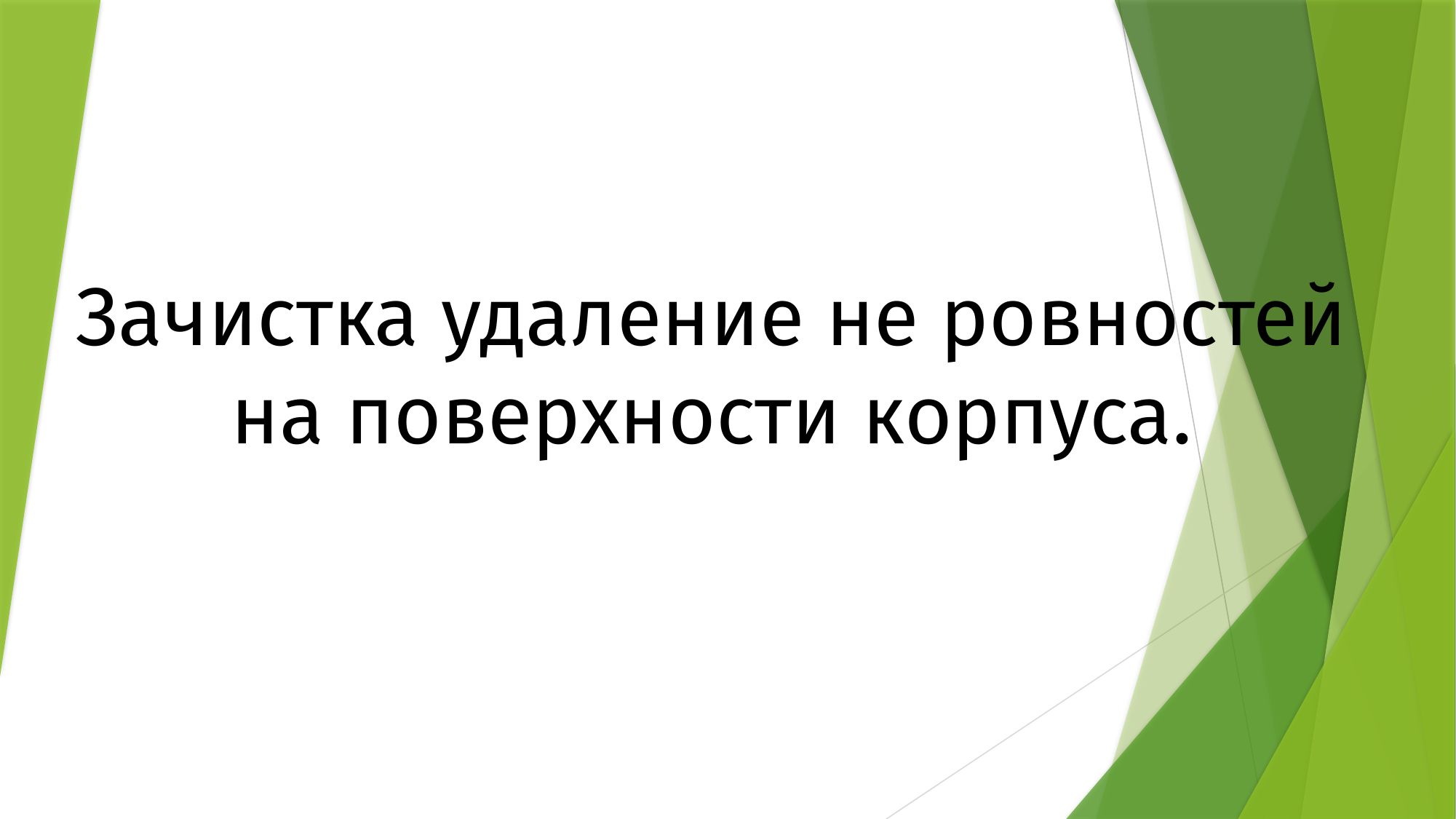

# Зачистка удаление не ровностей на поверхности корпуса.